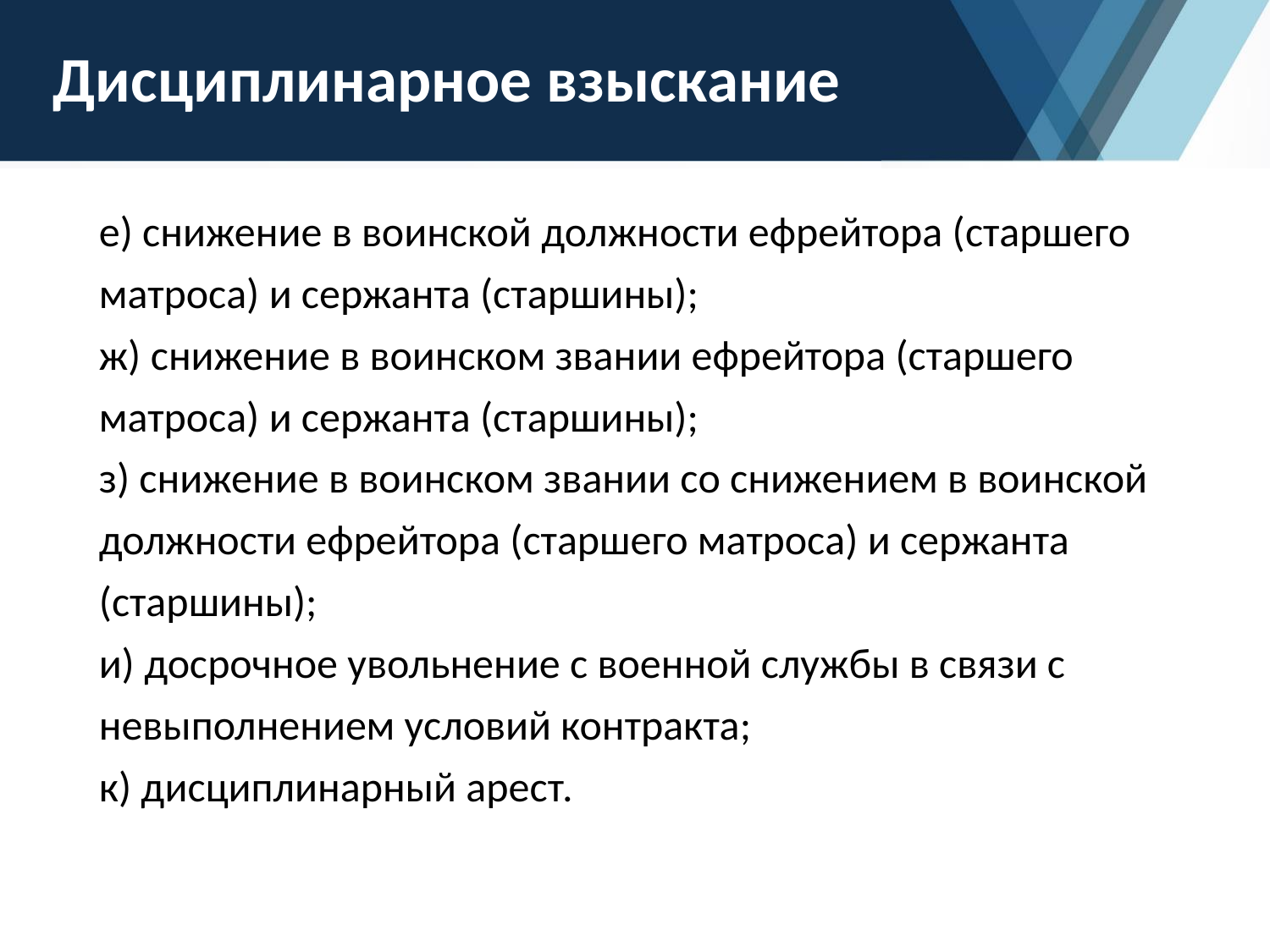

# Дисциплинарное взыскание
е) снижение в воинской должности ефрейтора (старшего матроса) и сержанта (старшины);
ж) снижение в воинском звании ефрейтора (старшего матроса) и сержанта (старшины);
з) снижение в воинском звании со снижением в воинской должности ефрейтора (старшего матроса) и сержанта (старшины);
и) досрочное увольнение с военной службы в связи с невыполнением условий контракта;
к) дисциплинарный арест.